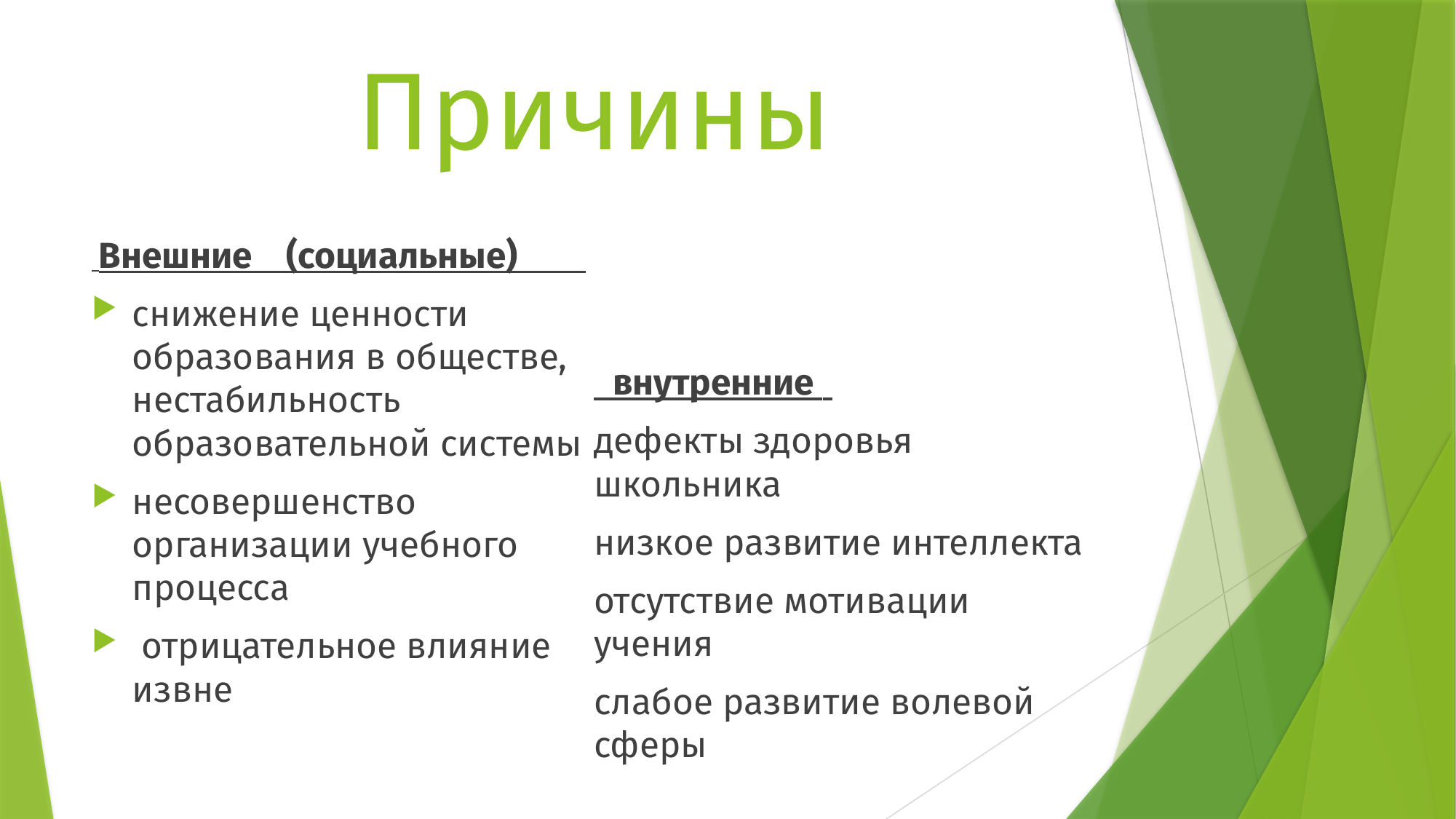

# Причины

 Внешние    (социальные)
снижение ценности образования в обществе, нестабильность образовательной системы
несовершенство организации учебного процесса
 отрицательное влияние извне

  внутренние
дефекты здоровья школьника
низкое развитие интеллекта
отсутствие мотивации учения
слабое развитие волевой сферы